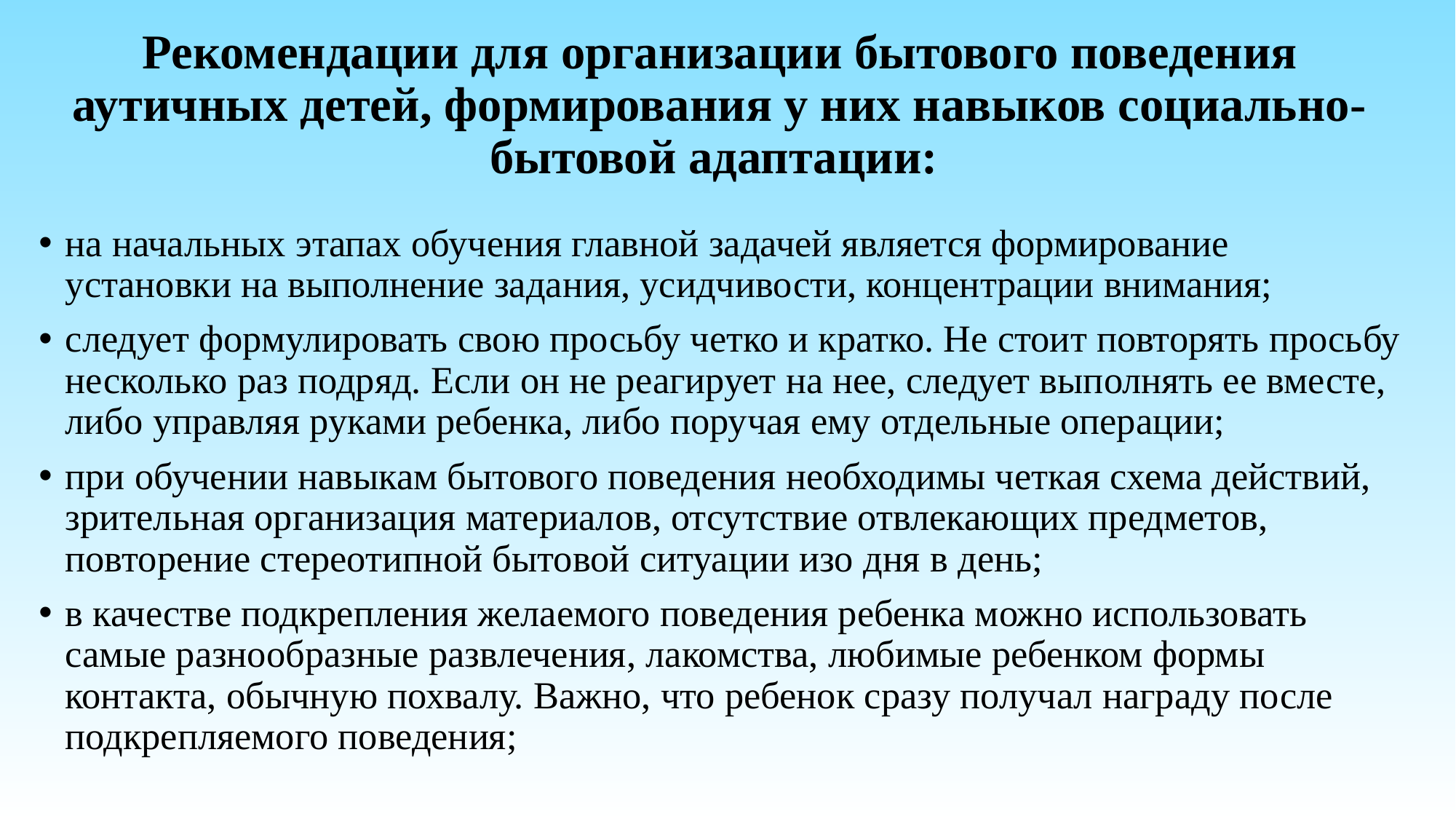

# Рекомендации для организации бытового поведения аутичных детей, формирования у них навыков социально-бытовой адаптации:
на начальных этапах обучения главной задачей является формирование установки на выполнение задания, усидчивости, концентрации внимания;
следует формулировать свою просьбу четко и кратко. Не стоит повторять просьбу несколько раз подряд. Если он не реагирует на нее, следует выполнять ее вместе, либо управляя руками ребенка, либо поручая ему отдельные операции;
при обучении навыкам бытового поведения необходимы четкая схема действий, зрительная организация материалов, отсутствие отвлекающих предметов, повторение стереотипной бытовой ситуации изо дня в день;
в качестве подкрепления желаемого поведения ребенка можно использовать самые разнообразные развлечения, лакомства, любимые ребенком формы контакта, обычную похвалу. Важно, что ребенок сразу получал награду после подкрепляемого поведения;